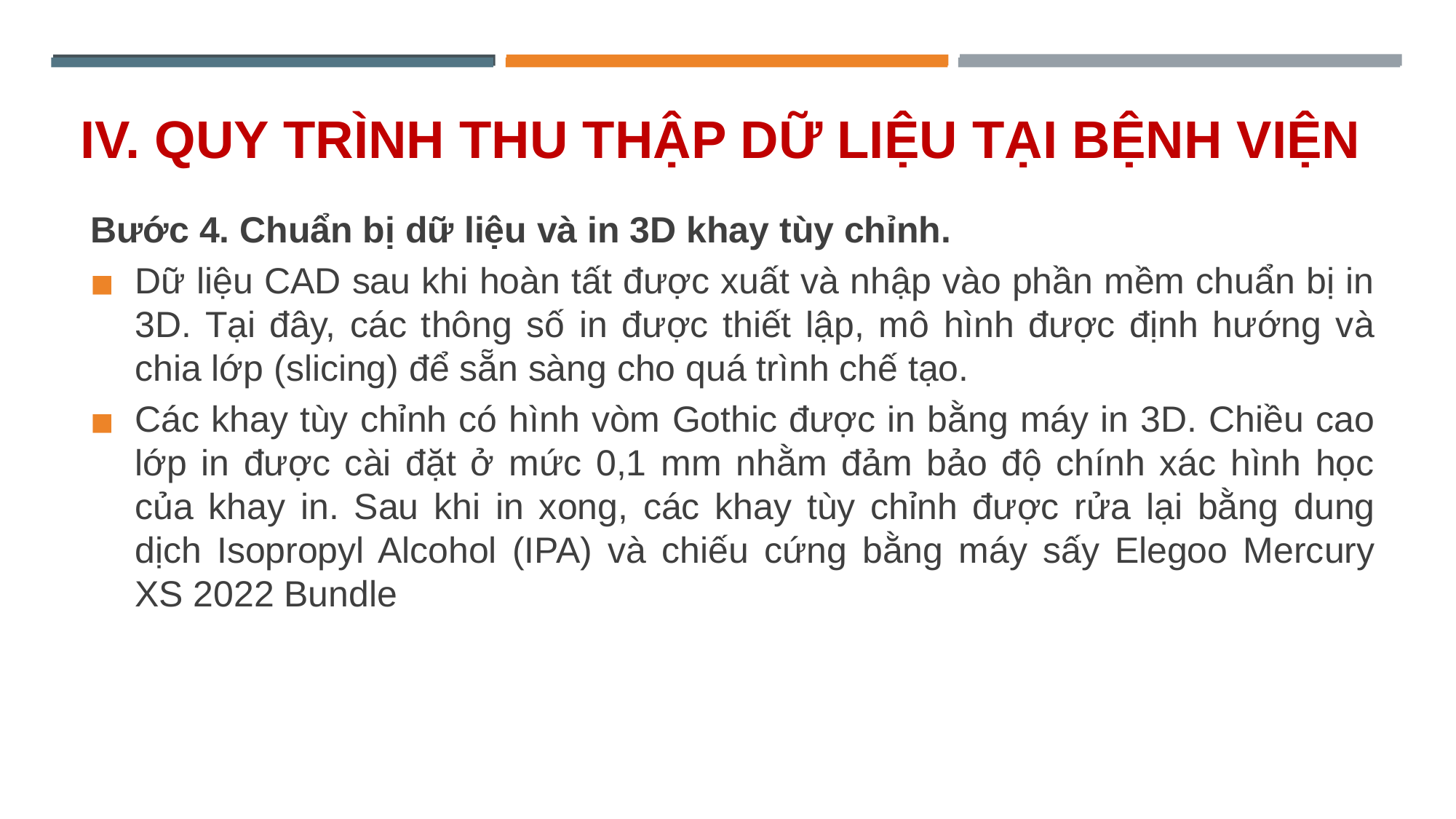

# IV. QUY TRÌNH THU THẬP DỮ LIỆU TẠI BỆNH VIỆN
Bước 4. Chuẩn bị dữ liệu và in 3D khay tùy chỉnh.
Dữ liệu CAD sau khi hoàn tất được xuất và nhập vào phần mềm chuẩn bị in 3D. Tại đây, các thông số in được thiết lập, mô hình được định hướng và chia lớp (slicing) để sẵn sàng cho quá trình chế tạo.
Các khay tùy chỉnh có hình vòm Gothic được in bằng máy in 3D. Chiều cao lớp in được cài đặt ở mức 0,1 mm nhằm đảm bảo độ chính xác hình học của khay in. Sau khi in xong, các khay tùy chỉnh được rửa lại bằng dung dịch Isopropyl Alcohol (IPA) và chiếu cứng bằng máy sấy Elegoo Mercury XS 2022 Bundle